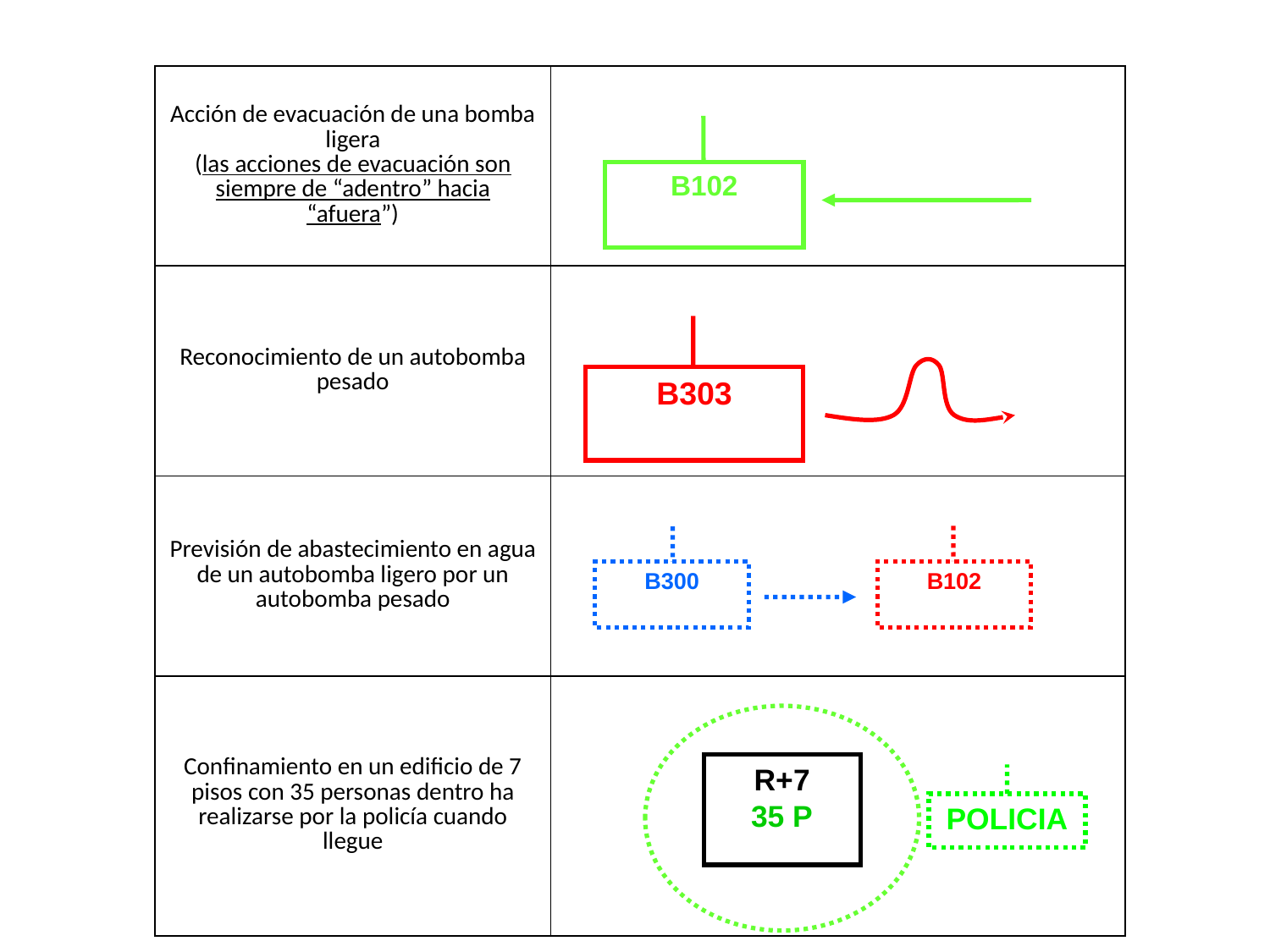

| Acción de evacuación de una bomba ligera (las acciones de evacuación son siempre de “adentro” hacia “afuera”) |  |
| --- | --- |
| Reconocimiento de un autobomba pesado |  |
| Previsión de abastecimiento en agua de un autobomba ligero por un autobomba pesado |  |
| Confinamiento en un edificio de 7 pisos con 35 personas dentro ha realizarse por la policía cuando llegue |  |

B102

B303

B300
B102

R+7
35 P

POLICIA